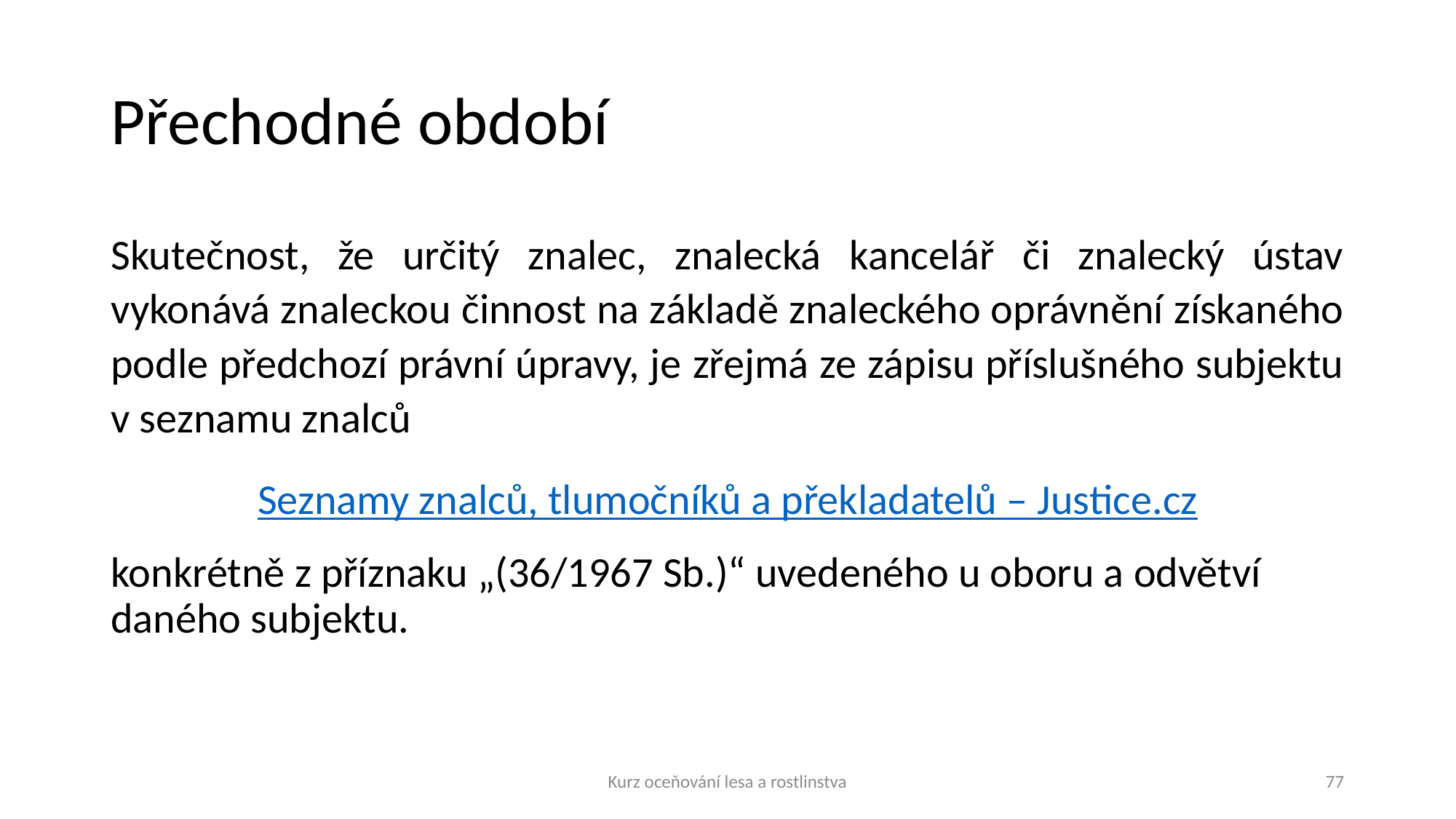

# Přechodné období
Skutečnost, že určitý znalec, znalecká kancelář či znalecký ústav vykonává znaleckou činnost na základě znaleckého oprávnění získaného podle předchozí právní úpravy, je zřejmá ze zápisu příslušného subjektu v seznamu znalců
Seznamy znalců, tlumočníků a překladatelů – Justice.cz
konkrétně z příznaku „(36/1967 Sb.)“ uvedeného u oboru a odvětví daného subjektu.
Kurz oceňování lesa a rostlinstva
77